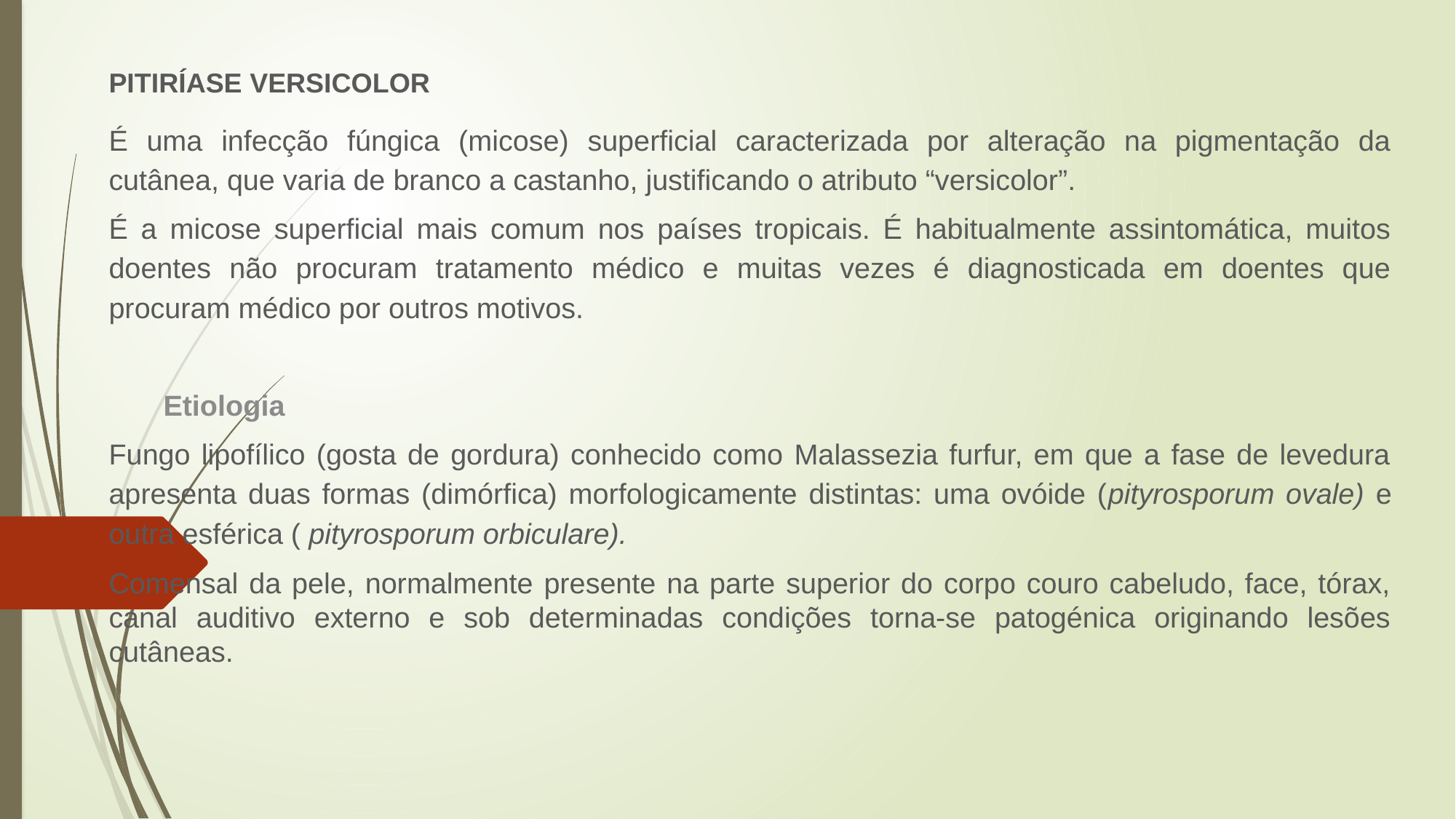

PITIRÍASE VERSICOLOR
É uma infecção fúngica (micose) superficial caracterizada por alteração na pigmentação da cutânea, que varia de branco a castanho, justificando o atributo “versicolor”.
É a micose superficial mais comum nos países tropicais. É habitualmente assintomática, muitos doentes não procuram tratamento médico e muitas vezes é diagnosticada em doentes que procuram médico por outros motivos.

Etiologia
Fungo lipofílico (gosta de gordura) conhecido como Malassezia furfur, em que a fase de levedura apresenta duas formas (dimórfica) morfologicamente distintas: uma ovóide (pityrosporum ovale) e outra esférica ( pityrosporum orbiculare).
Comensal da pele, normalmente presente na parte superior do corpo couro cabeludo, face, tórax, canal auditivo externo e sob determinadas condições torna-se patogénica originando lesões cutâneas.